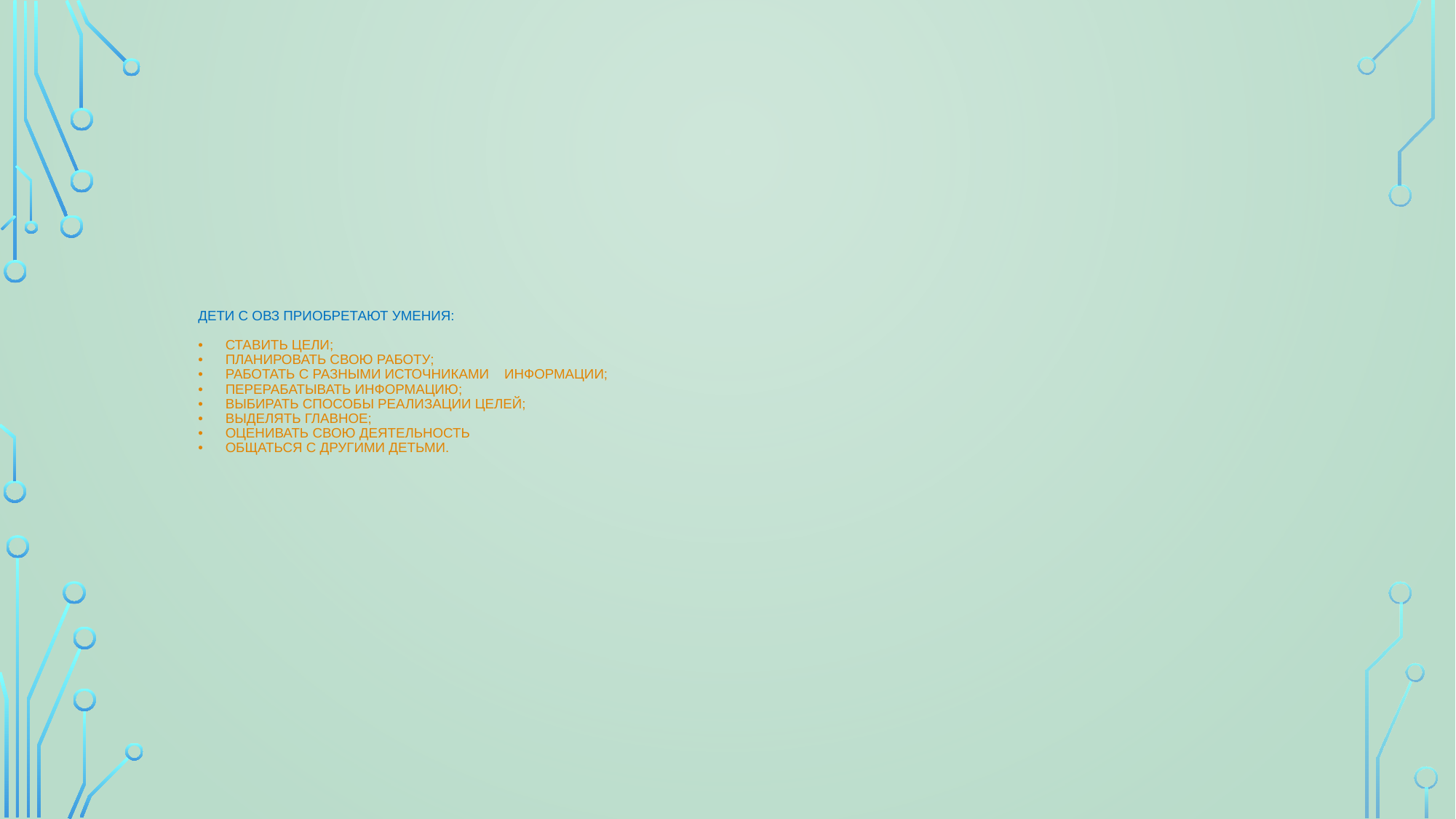

# дети с ОВЗ приобретают умения: •	ставить цели; •	планировать свою работу; •	работать с разными источниками    информации; •	перерабатывать информацию; •	выбирать способы реализации целей; •	выделять главное; •	оценивать свою деятельность •	общаться с другими детьми.